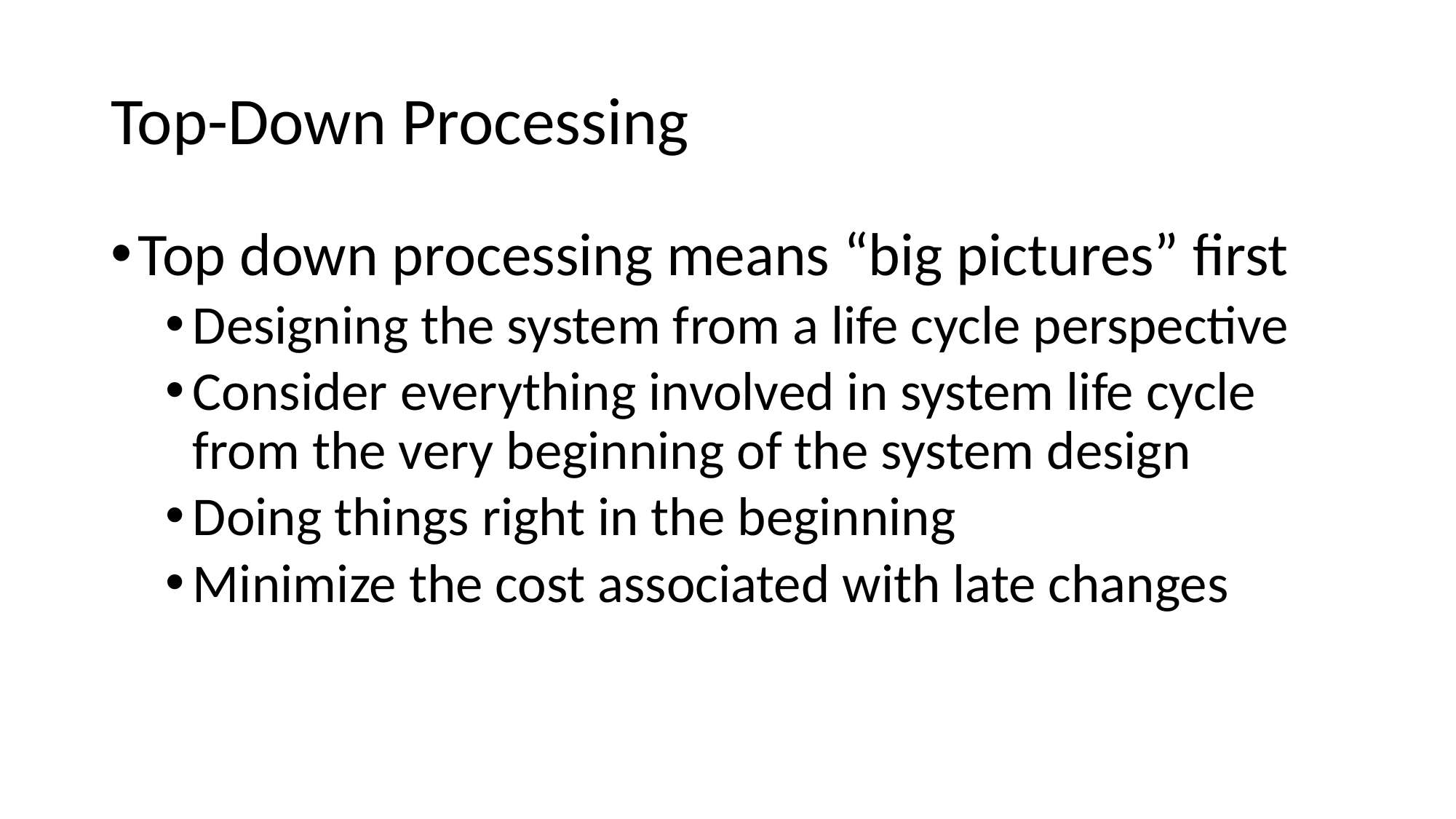

# Top-Down Processing
Top down processing means “big pictures” first
Designing the system from a life cycle perspective
Consider everything involved in system life cycle from the very beginning of the system design
Doing things right in the beginning
Minimize the cost associated with late changes